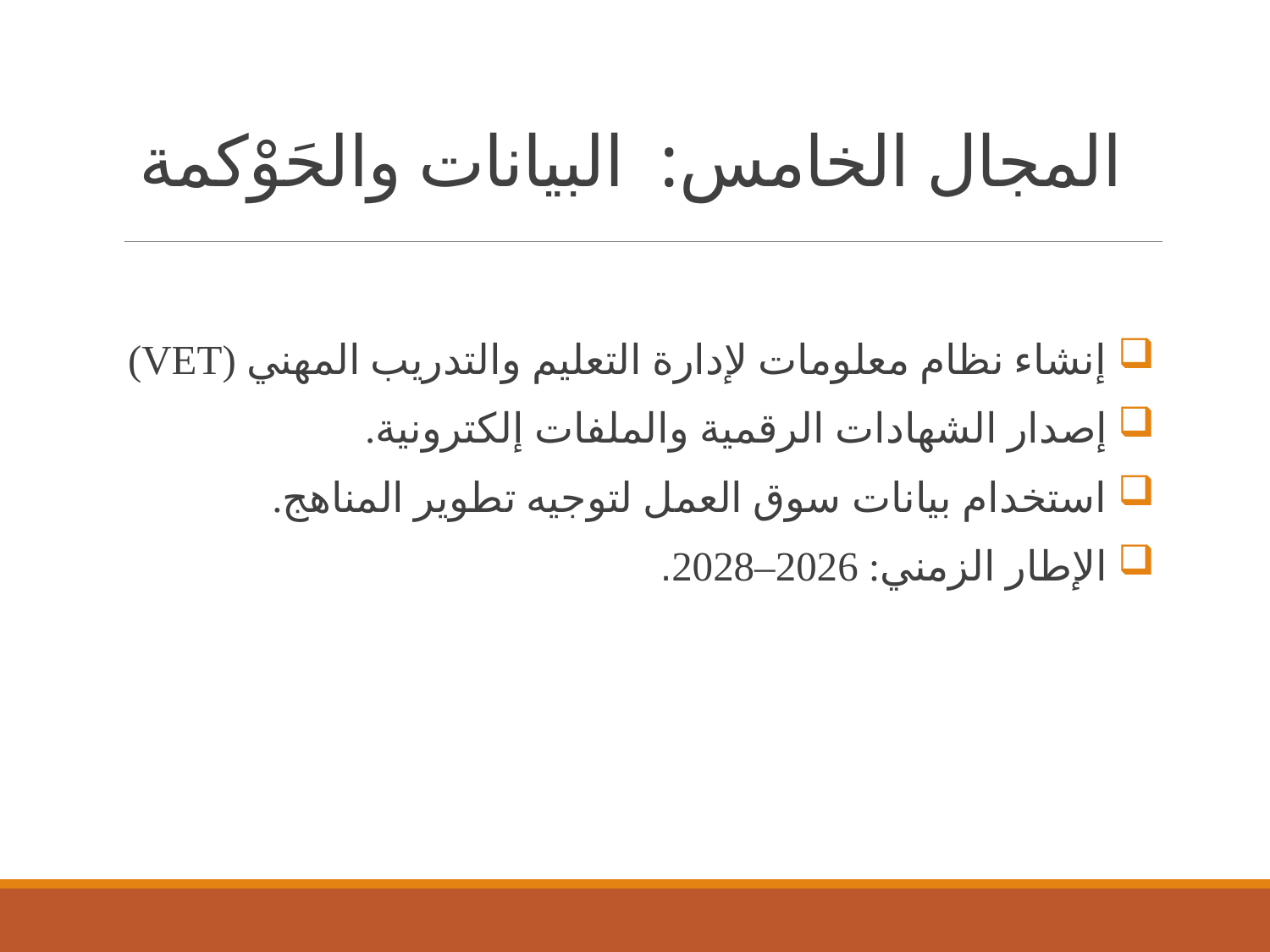

# المجال الخامس:  البيانات والحَوْكمة

 إنشاء نظام معلومات لإدارة التعليم والتدريب المهني (VET)
 إصدار الشهادات الرقمية والملفات إلكترونية.
 استخدام بيانات سوق العمل لتوجيه تطوير المناهج.
 الإطار الزمني: 2026–2028.